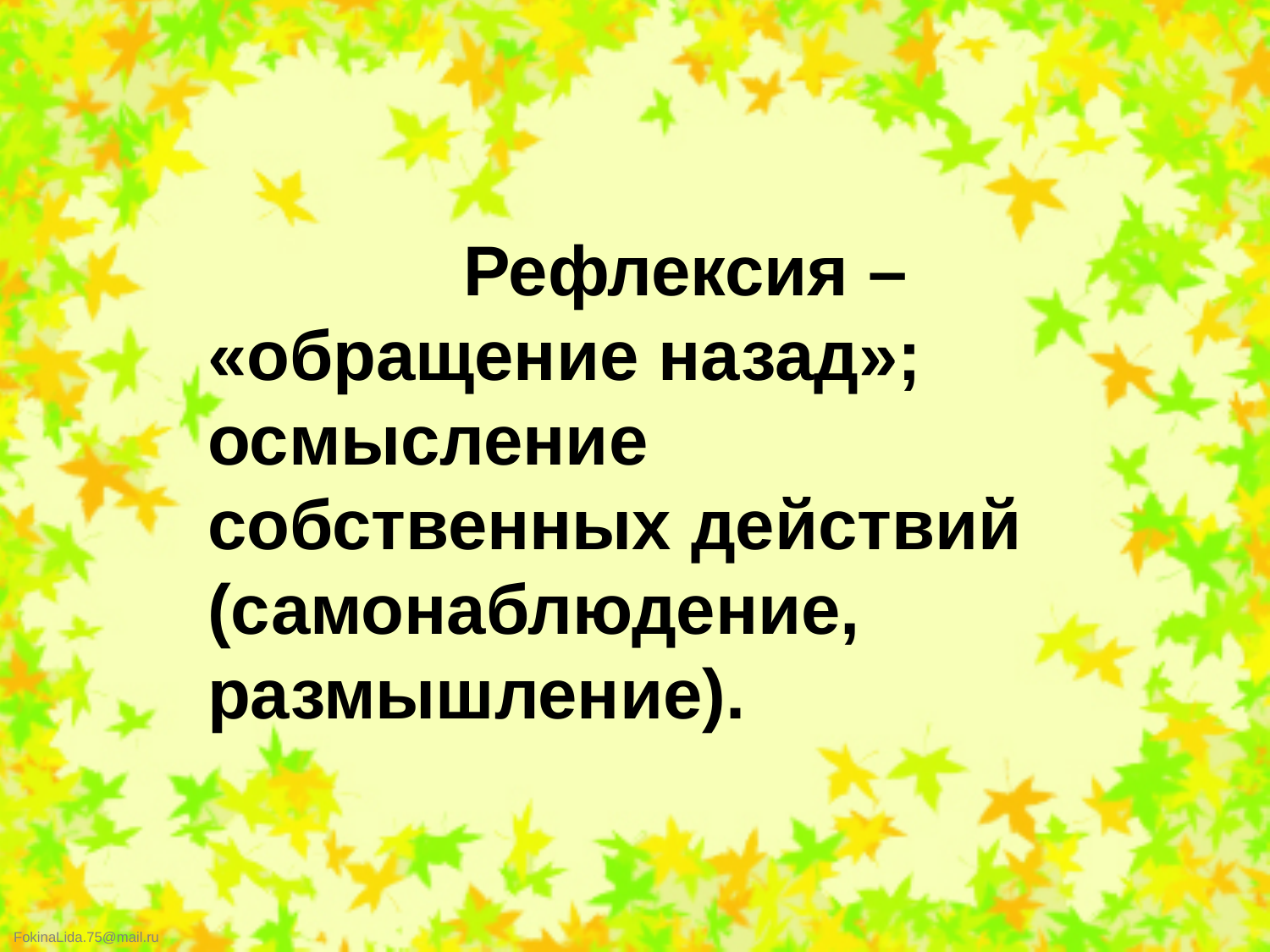

Рефлексия – «обращение назад»;    осмысление собственных действий (самонаблюдение, размышление).